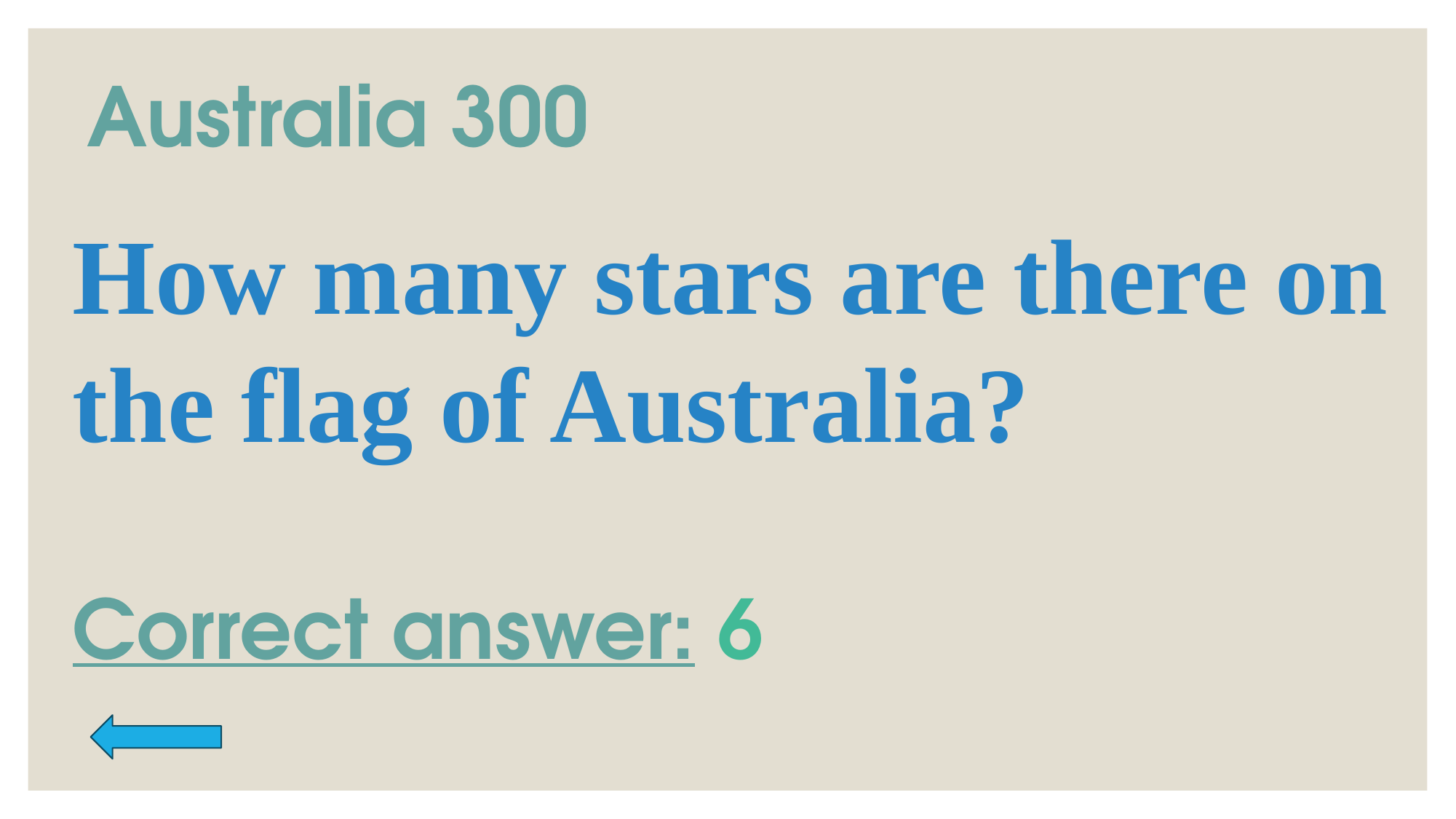

# Australia 300
How many stars are there on the flag of Australia?
Correct answer: 6